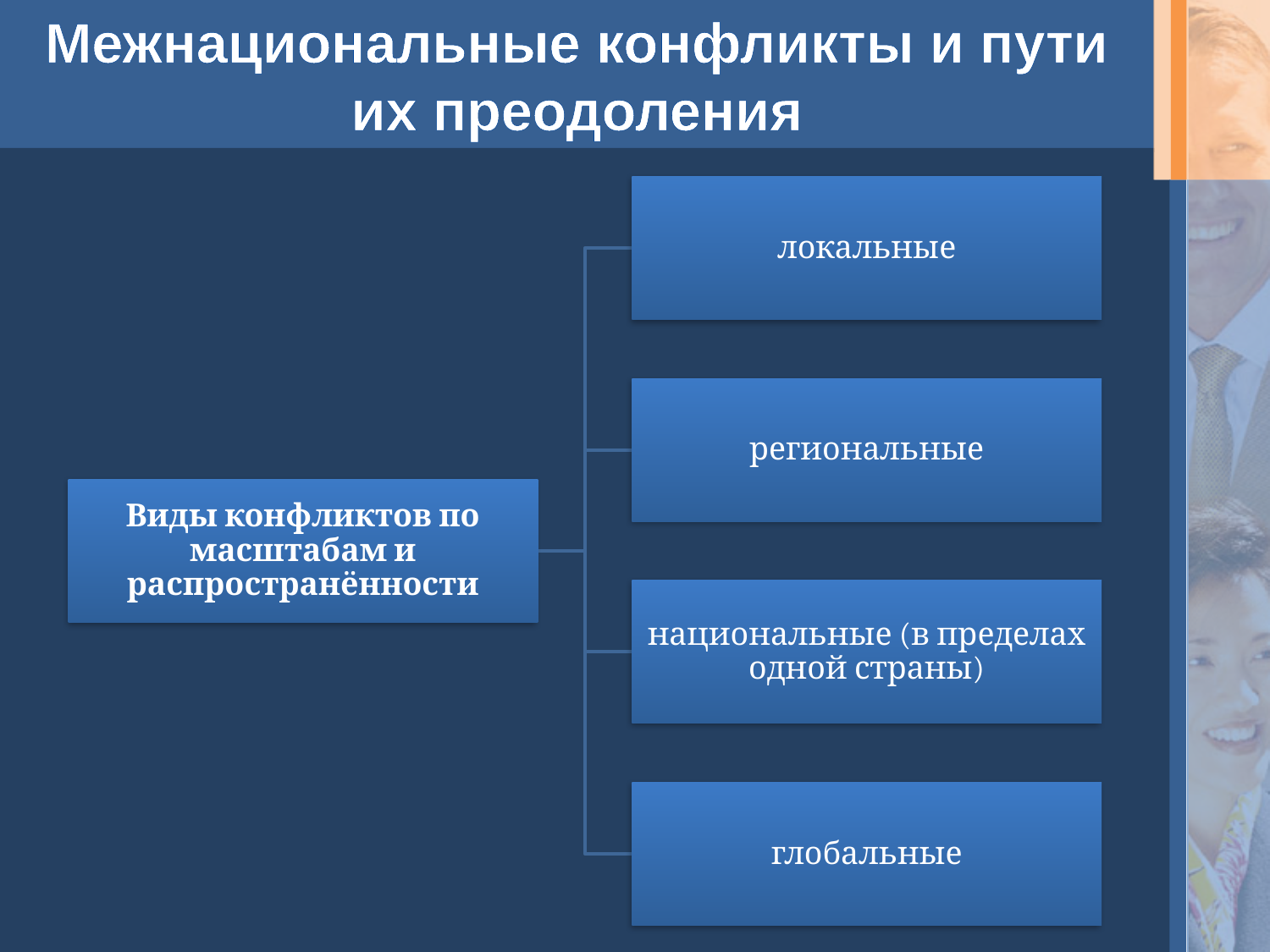

# Межнациональные конфликты и пути их преодоления
Виды конфликтов по масштабам и распространённости
локальные
региональные
национальные (в пределах одной страны)
глобальные